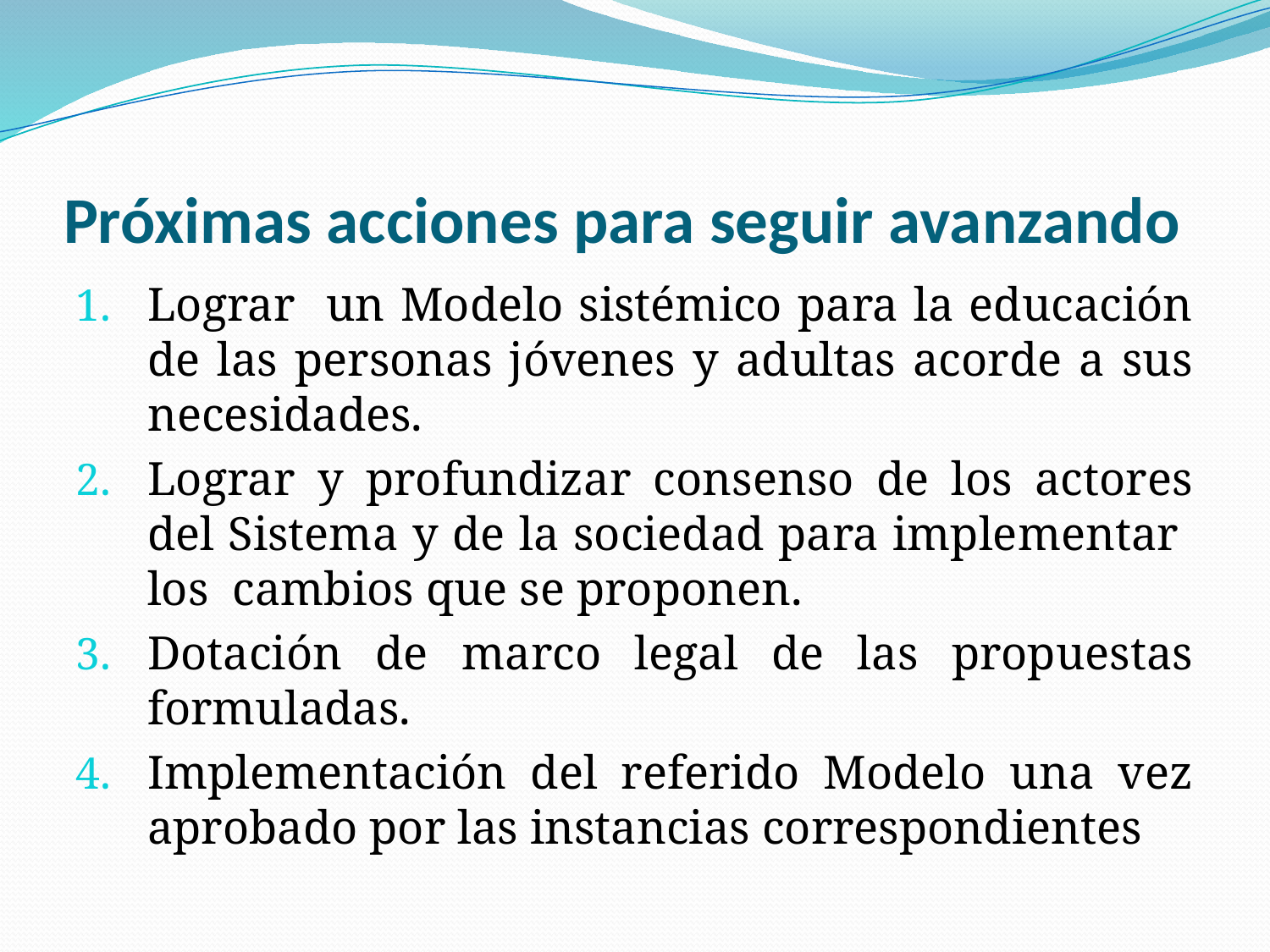

# Próximas acciones para seguir avanzando
Lograr  un Modelo sistémico para la educación de las personas jóvenes y adultas acorde a sus necesidades.
Lograr y profundizar consenso de los actores del Sistema y de la sociedad para implementar  los  cambios que se proponen.
Dotación de marco legal de las propuestas formuladas.
Implementación del referido Modelo una vez aprobado por las instancias correspondientes